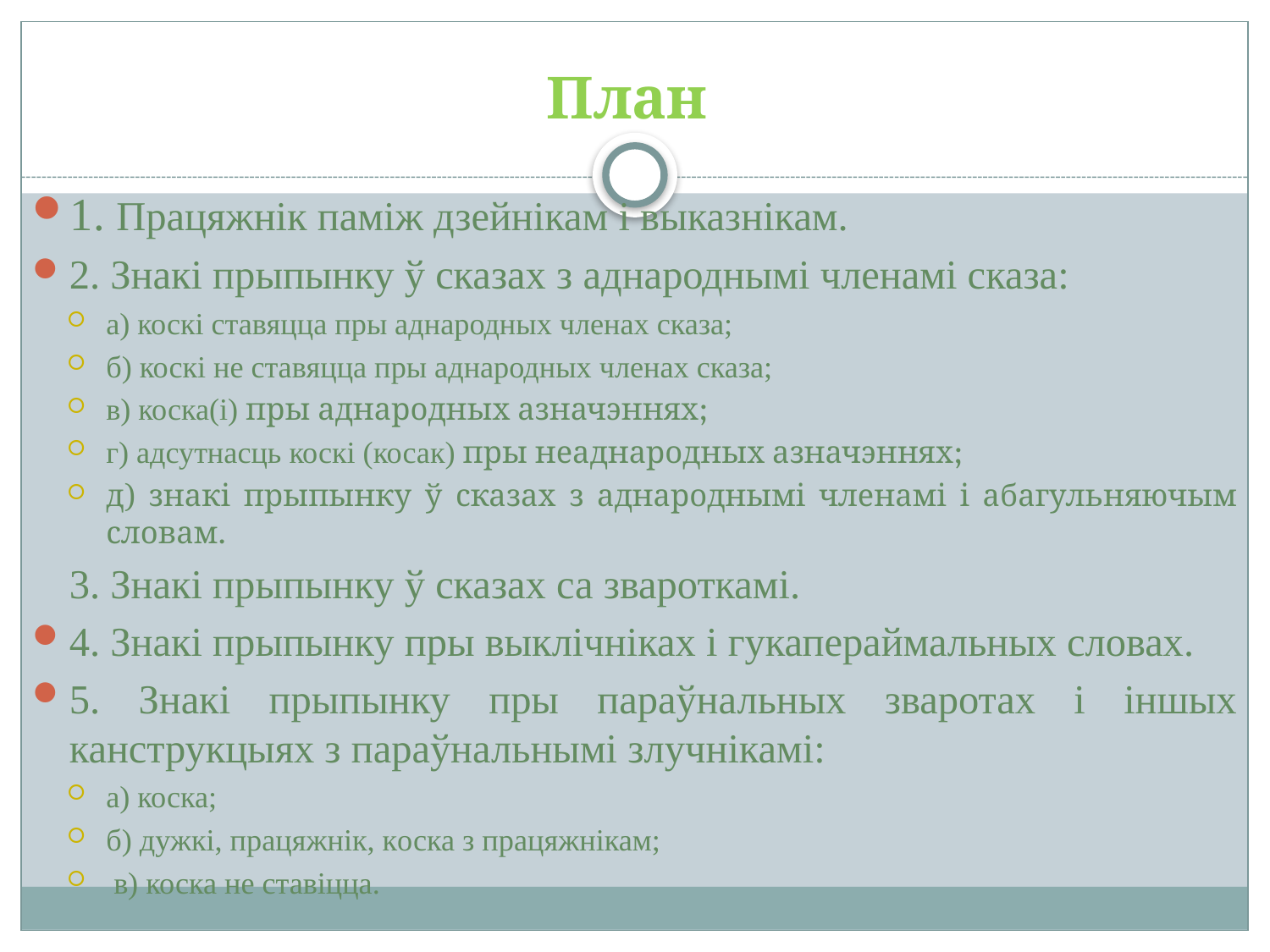

# План
1. Працяжнік паміж дзейнікам і выказнікам.
2. Знакі прыпынку ў сказах з аднароднымі членамі сказа:
а) коскі ставяцца пры аднародных членах сказа;
б) коскі не ставяцца пры аднародных членах сказа;
в) коска(і) пры аднародных азначэннях;
г) адсутнасць коскі (косак) пры неаднародных азначэннях;
д) знакі прыпынку ў сказах з аднароднымі членамі і абагульняючым словам.
3. Знакі прыпынку ў сказах са звароткамі.
4. Знакі прыпынку пры выклічніках і гукапераймальных словах.
5. Знакі прыпынку пры параўнальных зваротах і іншых канструкцыях з параўнальнымі злучнікамі:
а) коска;
б) дужкі, працяжнік, коска з працяжнікам;
 в) коска не ставіцца.